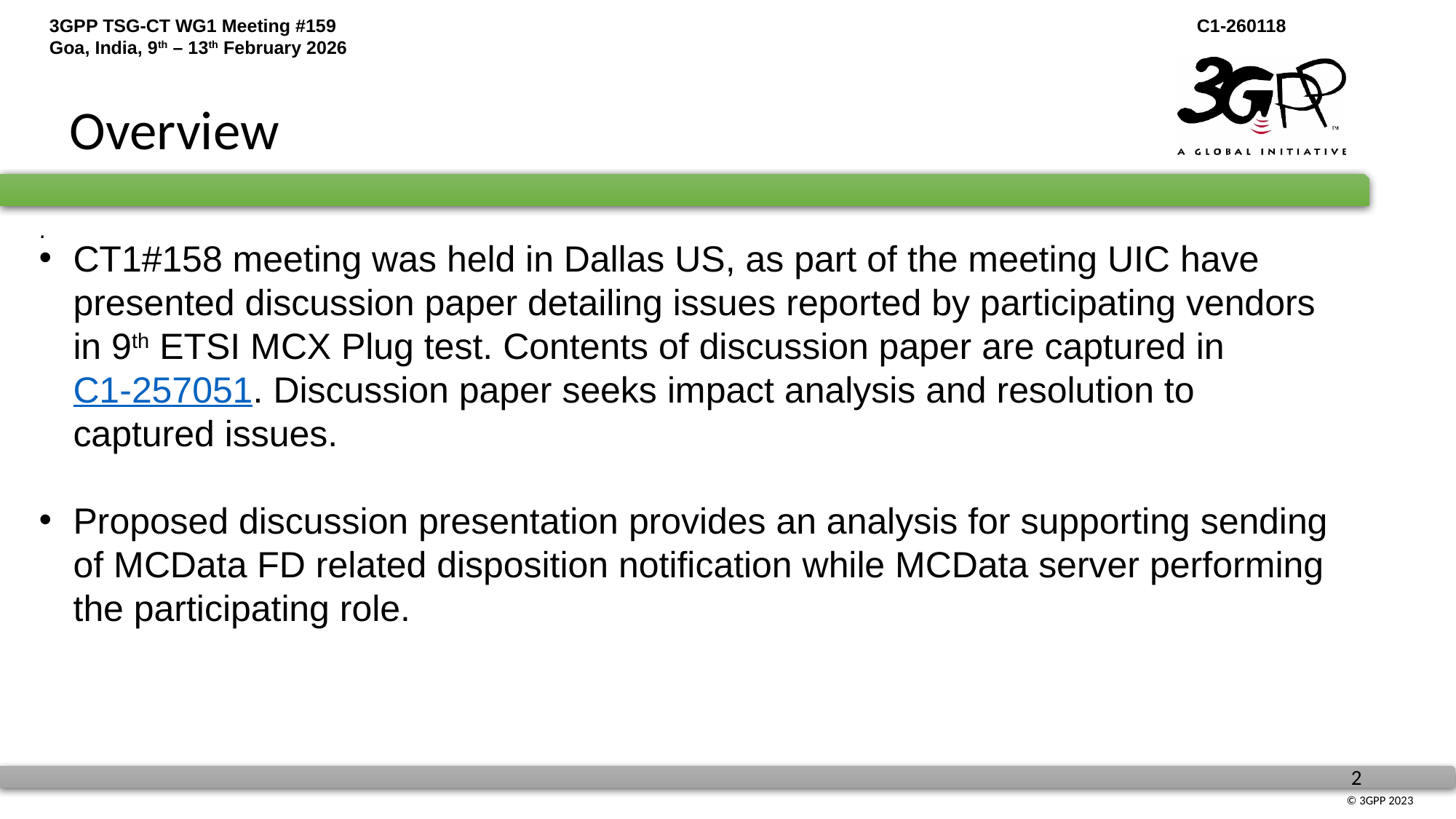

# Overview

.

CT1#158 meeting was held in Dallas US, as part of the meeting UIC have presented discussion paper detailing issues reported by participating vendors in 9th ETSI MCX Plug test. Contents of discussion paper are captured in C1-257051. Discussion paper seeks impact analysis and resolution to captured issues.

Proposed discussion presentation provides an analysis for supporting sending of MCData FD related disposition notification while MCData server performing the participating role.